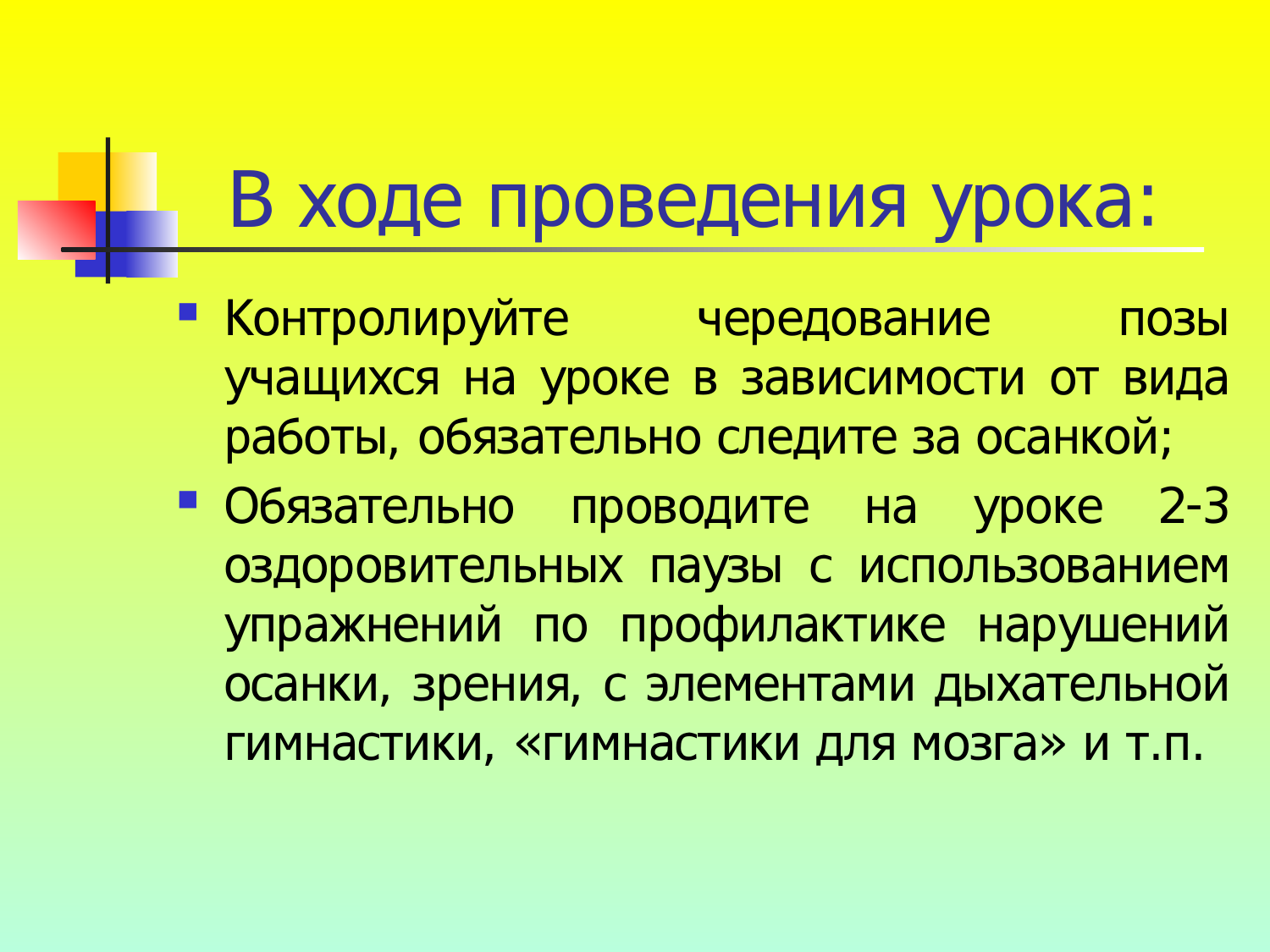

# В ходе проведения урока:
Контролируйте чередование позы учащихся на уроке в зависимости от вида работы, обязательно следите за осанкой;
Обязательно проводите на уроке 2-3 оздоровительных паузы с использованием упражнений по профилактике нарушений осанки, зрения, с элементами дыхательной гимнастики, «гимнастики для мозга» и т.п.